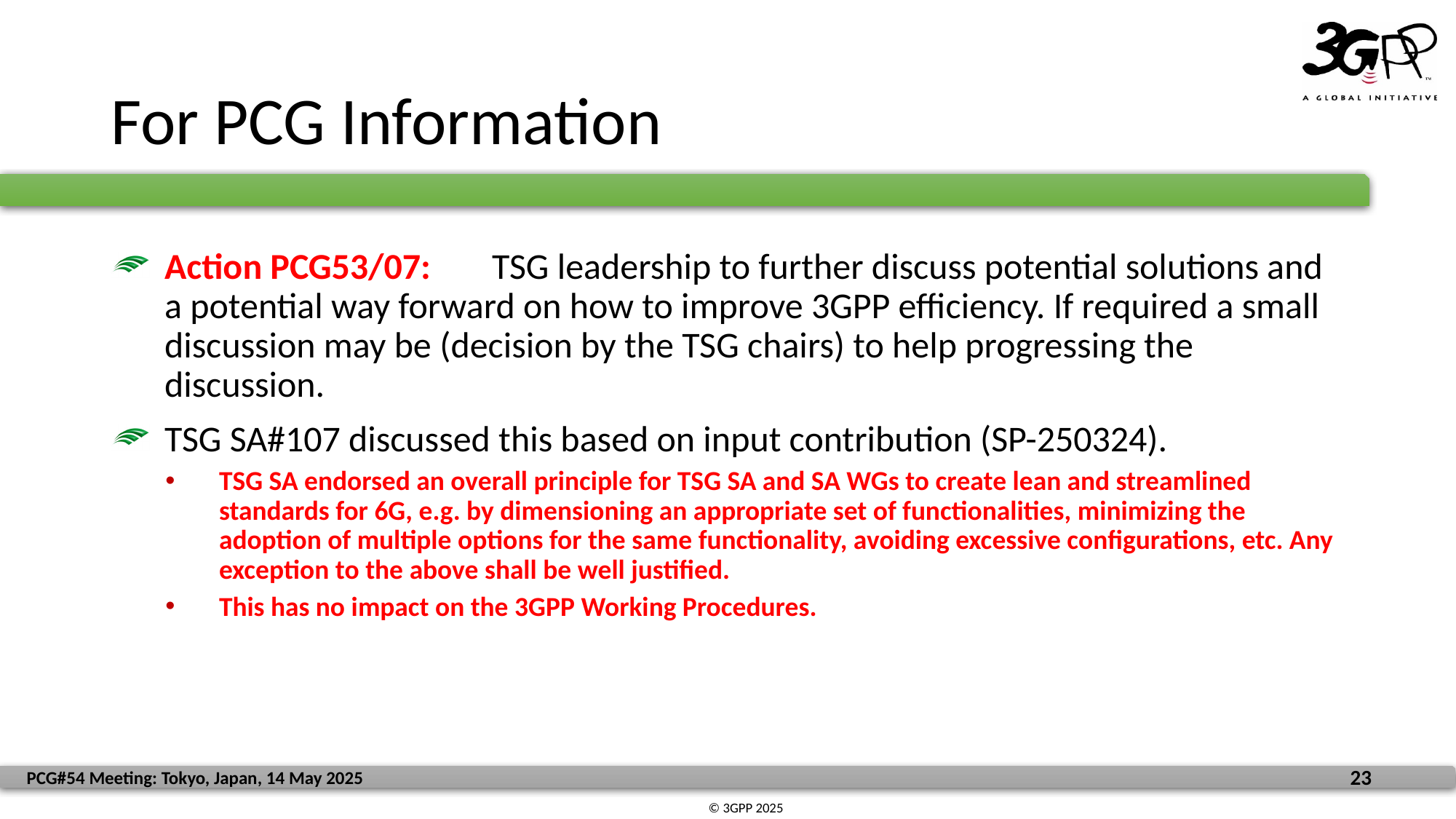

# For PCG Information
Action PCG53/07:	TSG leadership to further discuss potential solutions and a potential way forward on how to improve 3GPP efficiency. If required a small discussion may be (decision by the TSG chairs) to help progressing the discussion.
TSG SA#107 discussed this based on input contribution (SP-250324).
TSG SA endorsed an overall principle for TSG SA and SA WGs to create lean and streamlined standards for 6G, e.g. by dimensioning an appropriate set of functionalities, minimizing the adoption of multiple options for the same functionality, avoiding excessive configurations, etc. Any exception to the above shall be well justified.
This has no impact on the 3GPP Working Procedures.